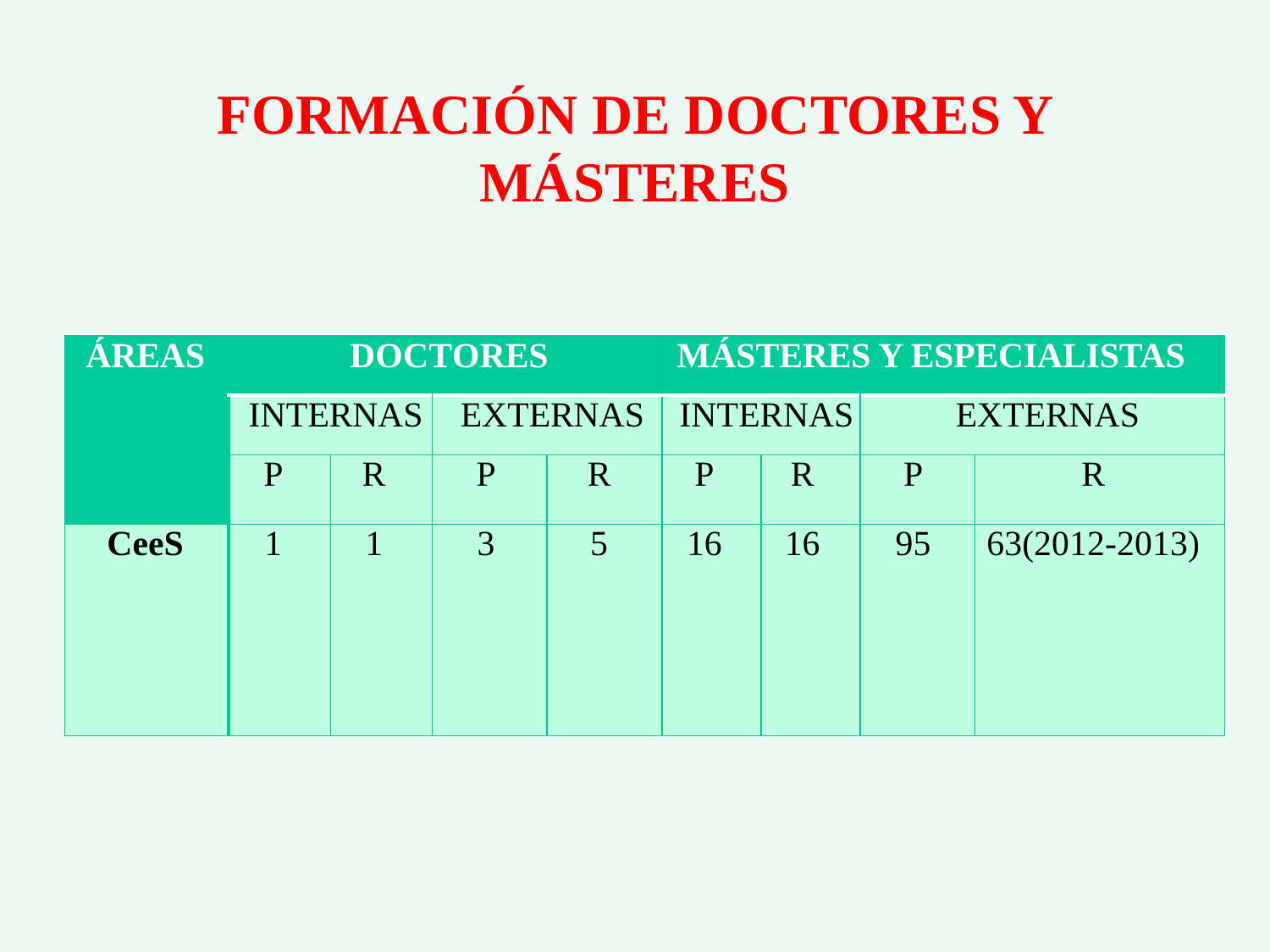

# FORMACIÓN DE DOCTORES Y MÁSTERES
| ÁREAS | DOCTORES |  |  |  | MÁSTERES Y ESPECIALISTAS |  |  |  |
| --- | --- | --- | --- | --- | --- | --- | --- | --- |
|  | INTERNAS |  | EXTERNAS |  | INTERNAS |  | EXTERNAS |  |
|  | P | R | P | R | P | R | P | R |
| CeeS | 1 | 1 | 3 | 5 | 16 | 16 | 95 | 63(2012-2013) |